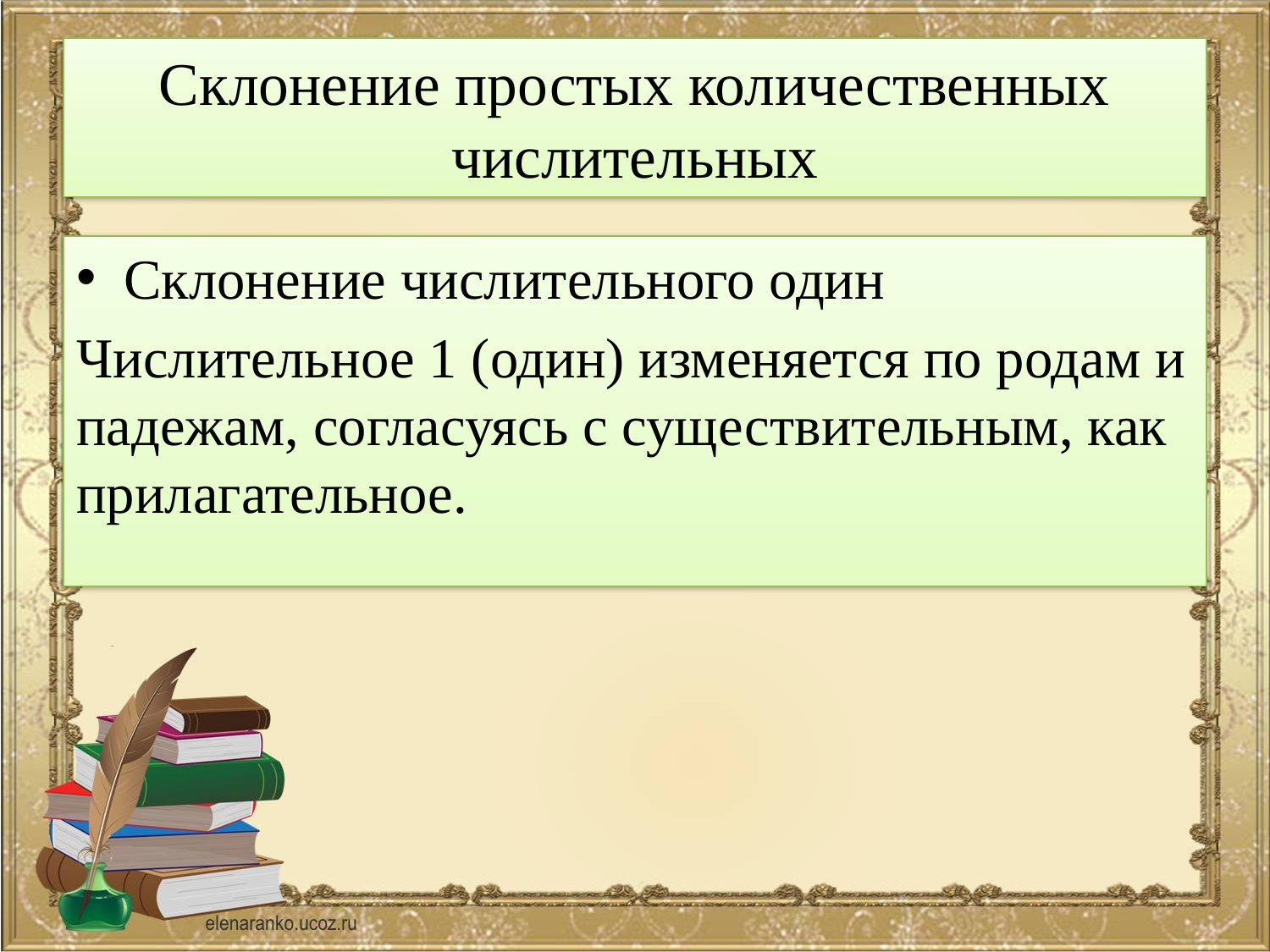

# Склонение простых количественных числительных
Склонение числительного один
Числительное 1 (один) изменяется по родам и падежам, согласуясь с существительным, как прилагательное.